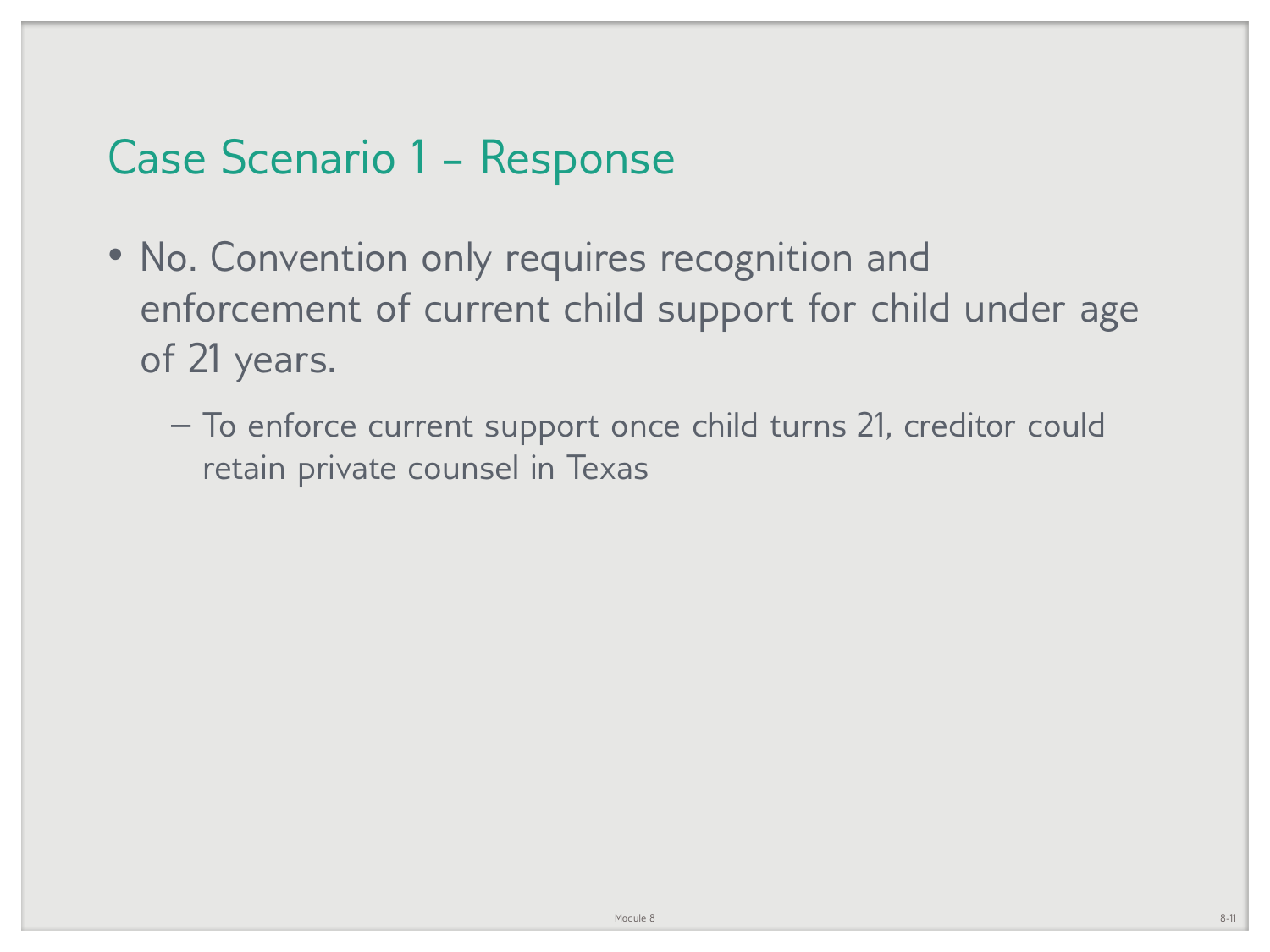

# Case Scenario 1 – Response
No. Convention only requires recognition and enforcement of current child support for child under age of 21 years.
To enforce current support once child turns 21, creditor could retain private counsel in Texas

Module 8
8-11